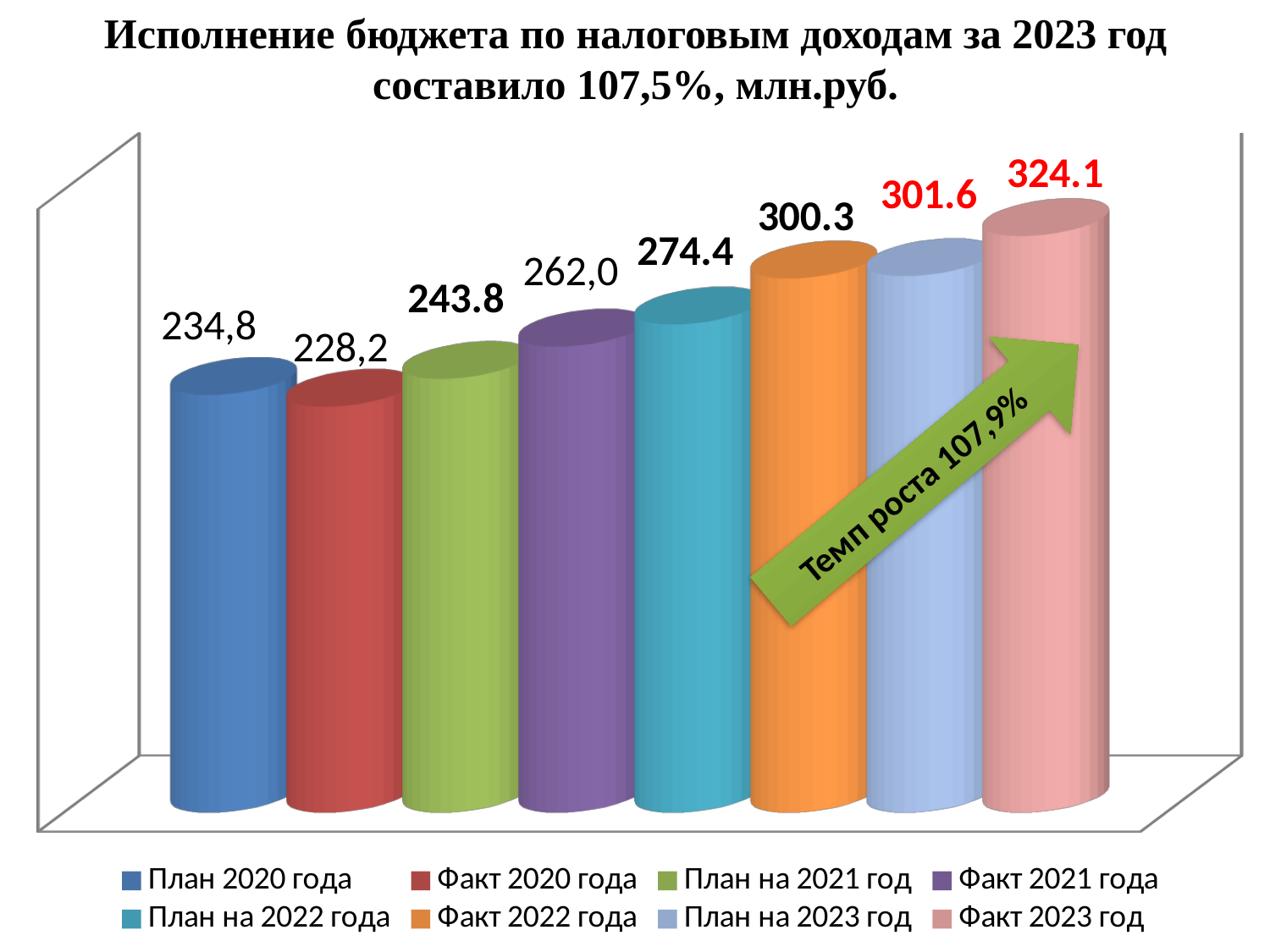

Исполнение бюджета по налоговым доходам за 2023 год составило 107,5%, млн.руб.

[unsupported chart]

Темп роста 107,9%